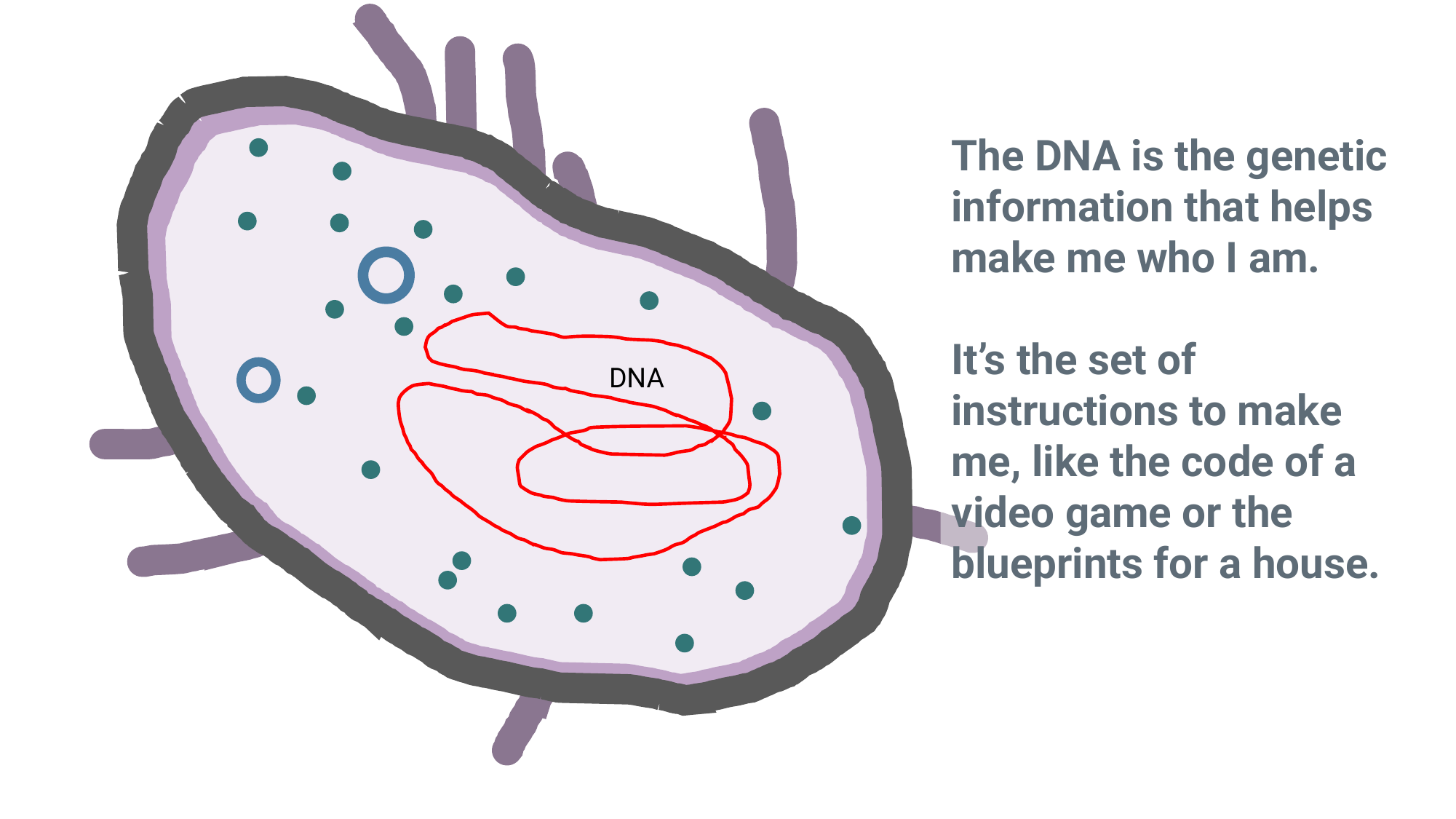

DNA

The DNA is the genetic information that helps make me who I am.

It’s the set of instructions to make me, like the code of a video game or the blueprints for a house.